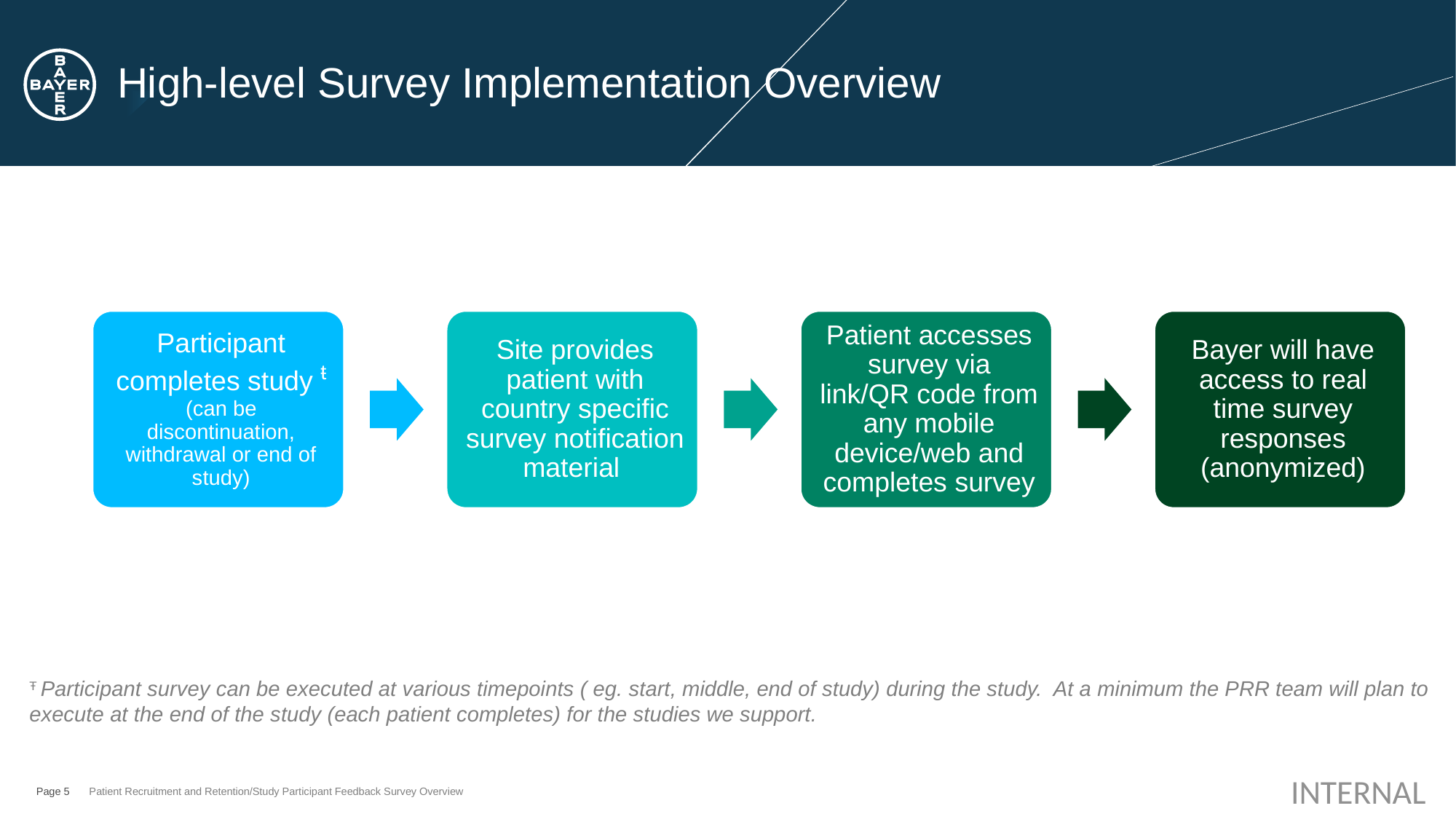

# High-level Survey Implementation Overview
Participant completes study ŧ (can be discontinuation, withdrawal or end of study)

Site provides patient with country specific survey notification material

Patient accesses survey via link/QR code from any mobile device/web and completes survey

Bayer will have access to real time survey responses (anonymized)
Ŧ Participant survey can be executed at various timepoints ( eg. start, middle, end of study) during the study.  At a minimum the PRR team will plan to
execute at the end of the study (each patient completes) for the studies we support.
Page 5
Patient Recruitment and Retention/Study Participant Feedback Survey Overview